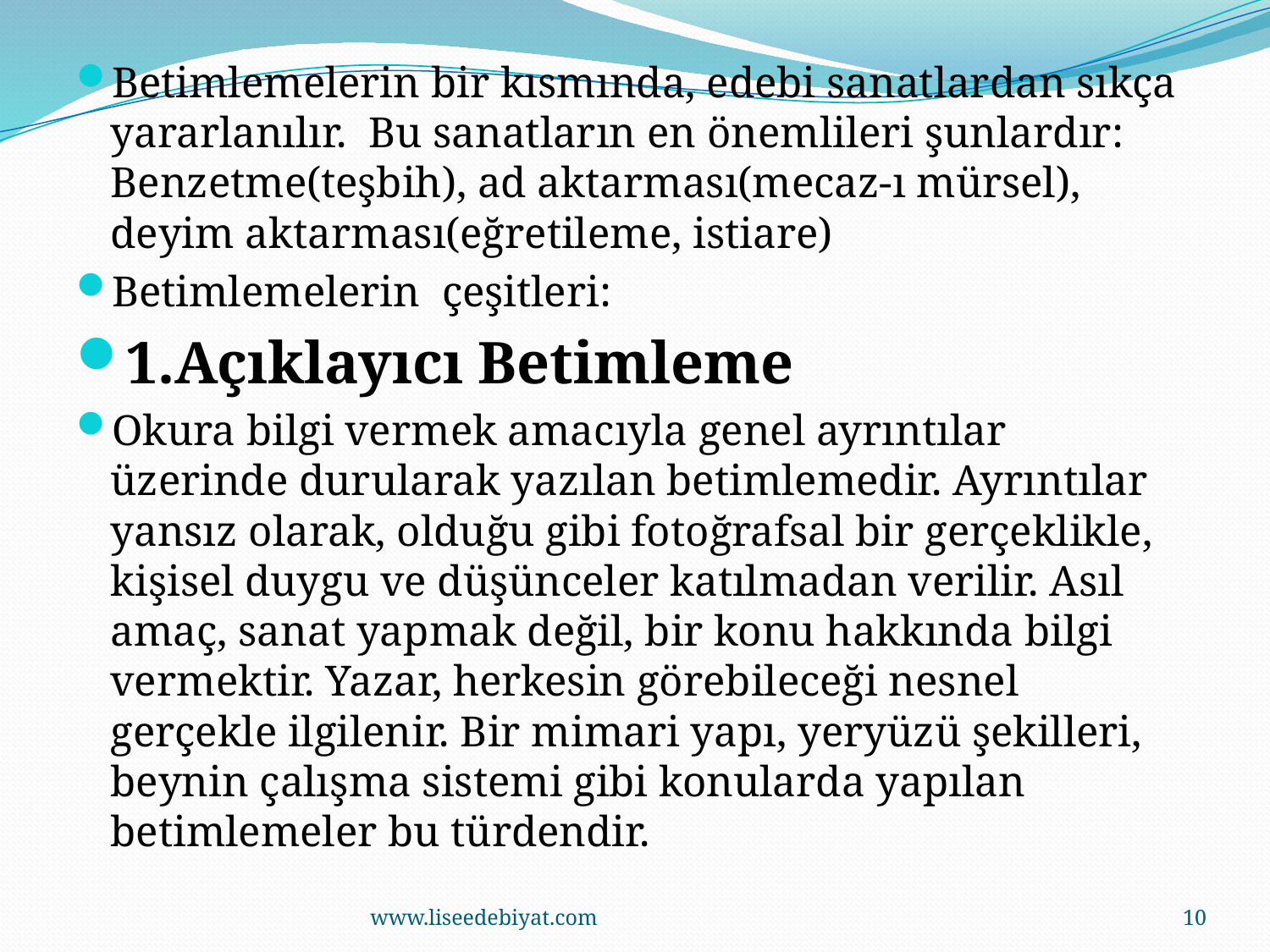

Betimlemelerin bir kısmında, edebi sanatlardan sıkça yararlanılır.  Bu sanatların en önemlileri şunlardır: Benzetme(teşbih), ad aktarması(mecaz-ı mürsel), deyim aktarması(eğretileme, istiare)
Betimlemelerin  çeşitleri:
1.Açıklayıcı Betimleme
Okura bilgi vermek amacıyla genel ayrıntılar üzerinde durularak yazılan betimlemedir. Ayrıntılar yansız olarak, olduğu gibi fotoğrafsal bir gerçeklikle, kişisel duygu ve düşünceler katılmadan verilir. Asıl amaç, sanat yapmak değil, bir konu hakkında bilgi vermektir. Yazar, herkesin görebileceği nesnel gerçekle ilgilenir. Bir mimari yapı, yeryüzü şekilleri, beynin çalışma sistemi gibi konularda yapılan betimlemeler bu türdendir.

www.liseedebiyat.com
10